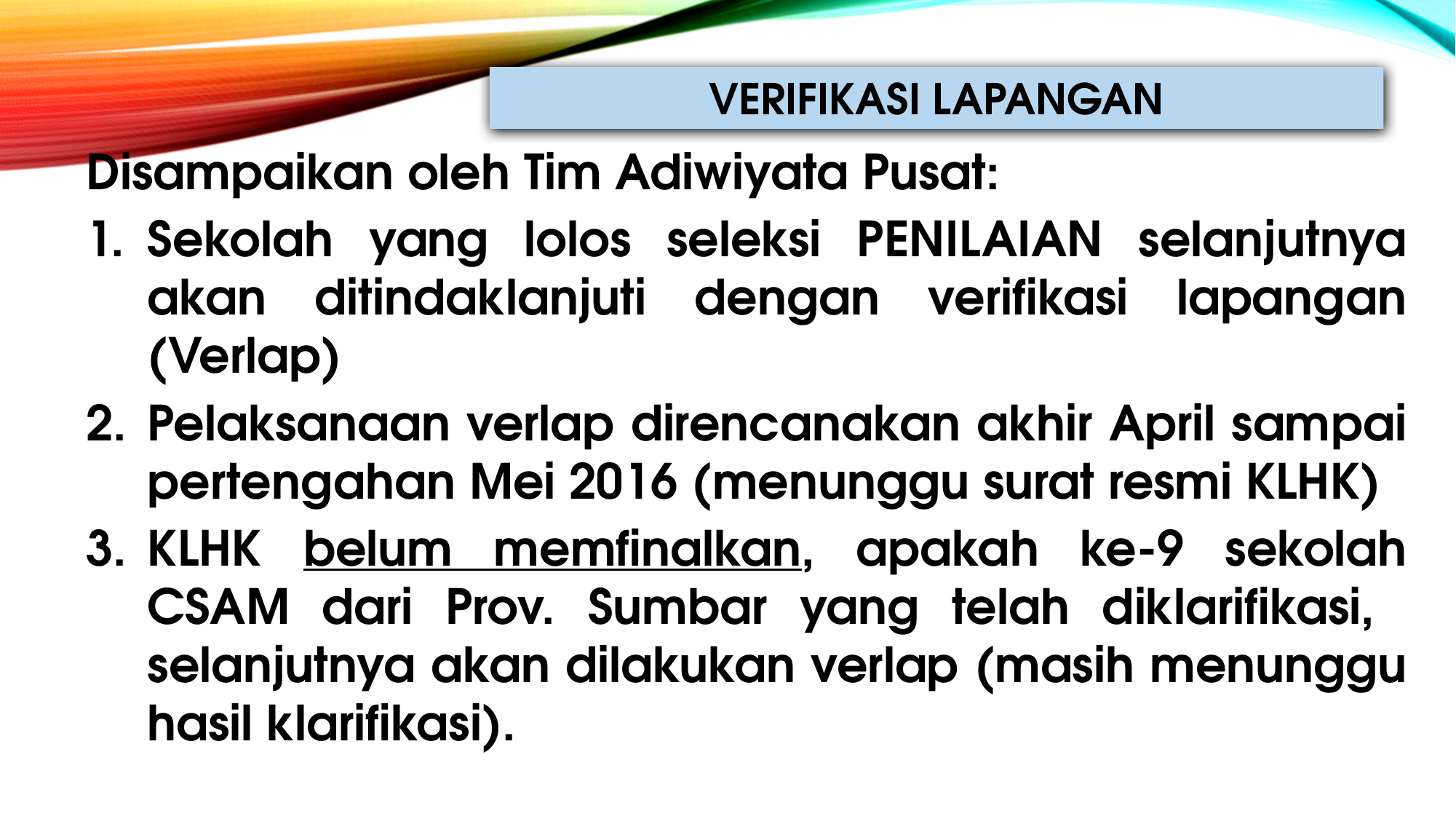

VERIFIKASI LAPANGAN
Disampaikan oleh Tim Adiwiyata Pusat:
Sekolah yang lolos seleksi PENILAIAN selanjutnya akan ditindaklanjuti dengan verifikasi lapangan (Verlap)
Pelaksanaan verlap direncanakan akhir April sampai pertengahan Mei 2016 (menunggu surat resmi KLHK)
KLHK belum memfinalkan, apakah ke-9 sekolah CSAM dari Prov. Sumbar yang telah diklarifikasi,  selanjutnya akan dilakukan verlap (masih menunggu hasil klarifikasi).